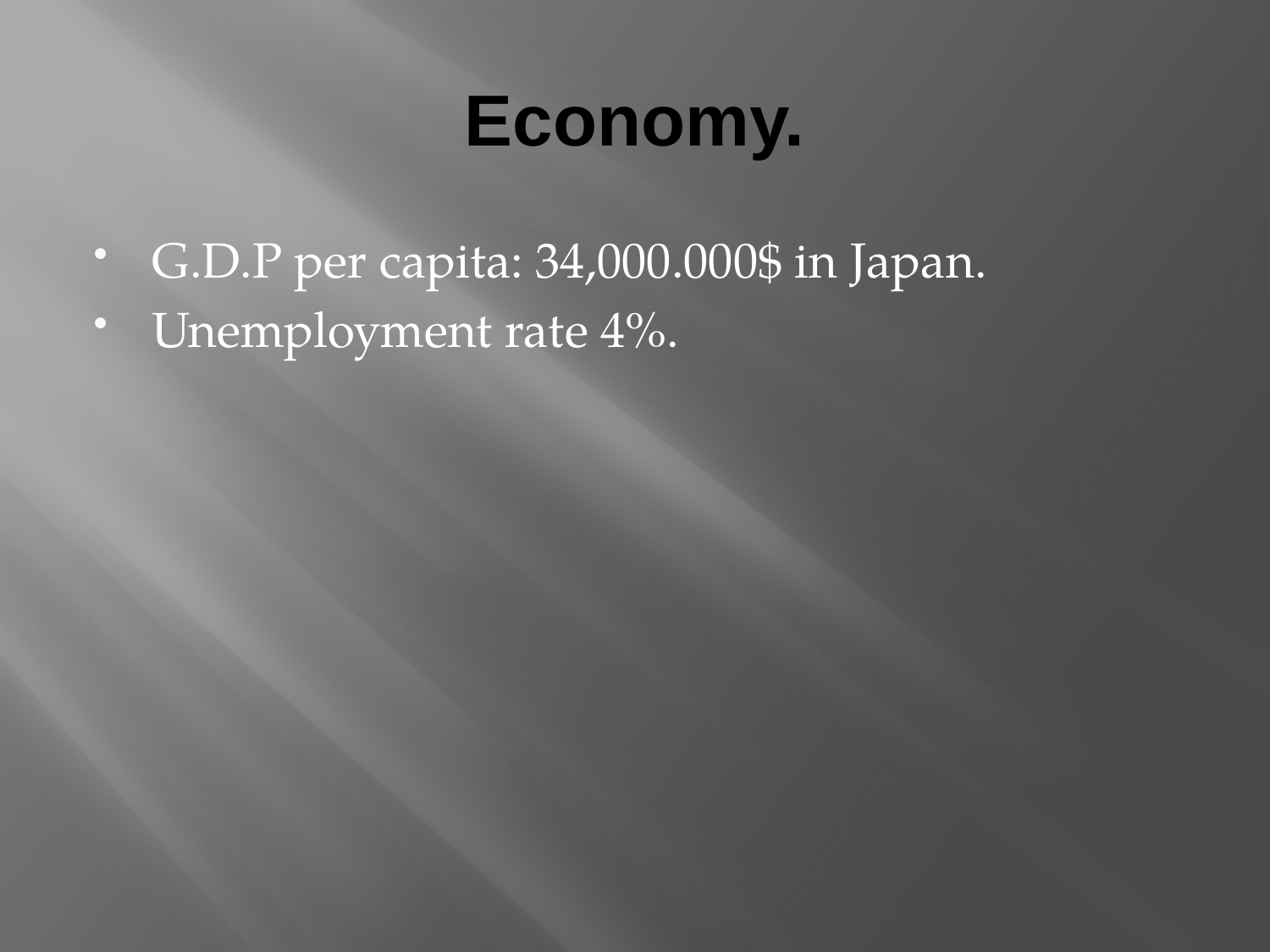

# Economy.
G.D.P per capita: 34,000.000$ in Japan.
Unemployment rate 4%.